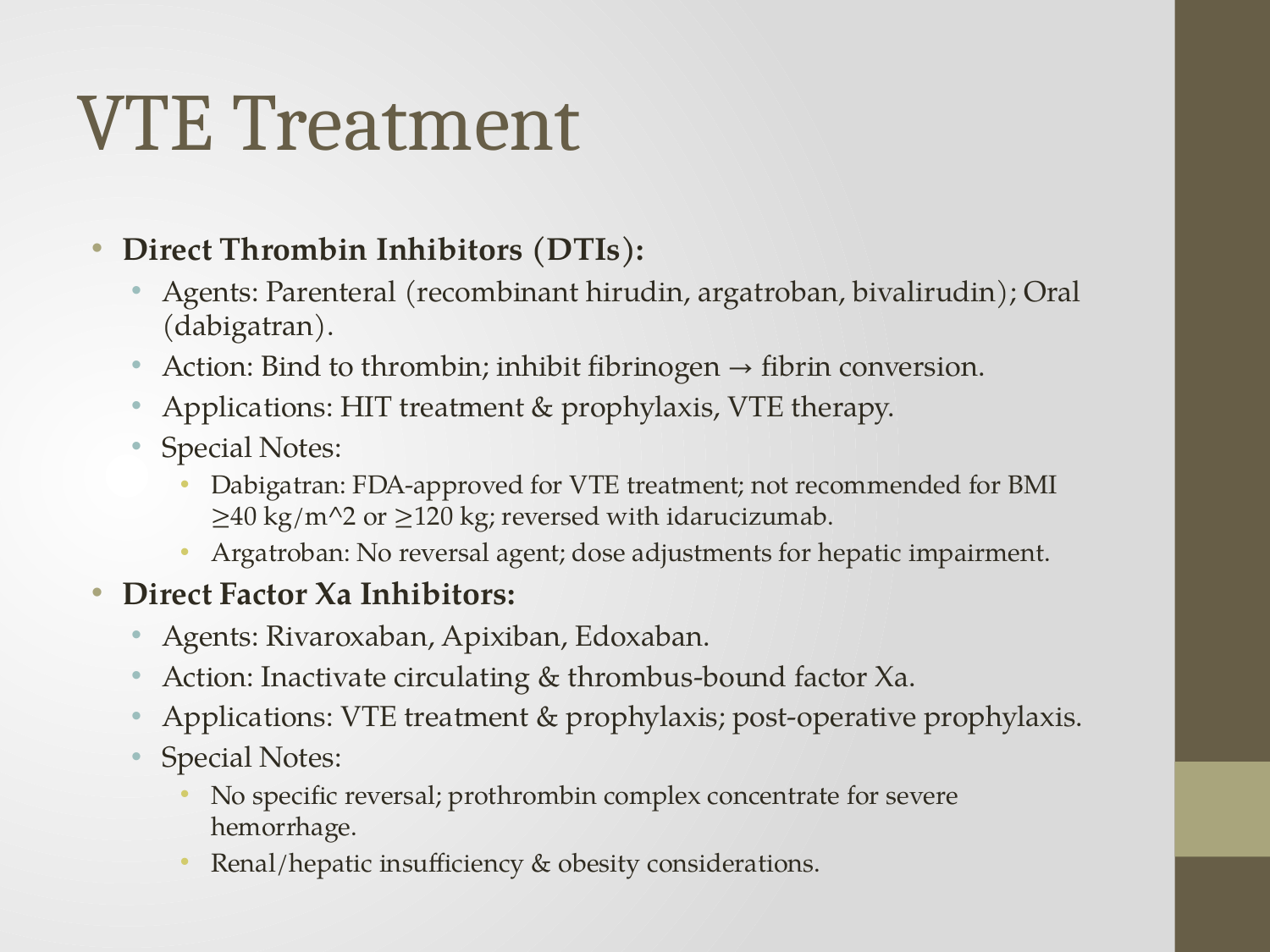

# VTE Treatment
Direct Thrombin Inhibitors (DTIs):
Agents: Parenteral (recombinant hirudin, argatroban, bivalirudin); Oral (dabigatran).
Action: Bind to thrombin; inhibit fibrinogen → fibrin conversion.
Applications: HIT treatment & prophylaxis, VTE therapy.
Special Notes:
Dabigatran: FDA-approved for VTE treatment; not recommended for BMI ≥40 kg/m^2 or ≥120 kg; reversed with idarucizumab.
Argatroban: No reversal agent; dose adjustments for hepatic impairment.
Direct Factor Xa Inhibitors:
Agents: Rivaroxaban, Apixiban, Edoxaban.
Action: Inactivate circulating & thrombus-bound factor Xa.
Applications: VTE treatment & prophylaxis; post-operative prophylaxis.
Special Notes:
No specific reversal; prothrombin complex concentrate for severe hemorrhage.
Renal/hepatic insufficiency & obesity considerations.